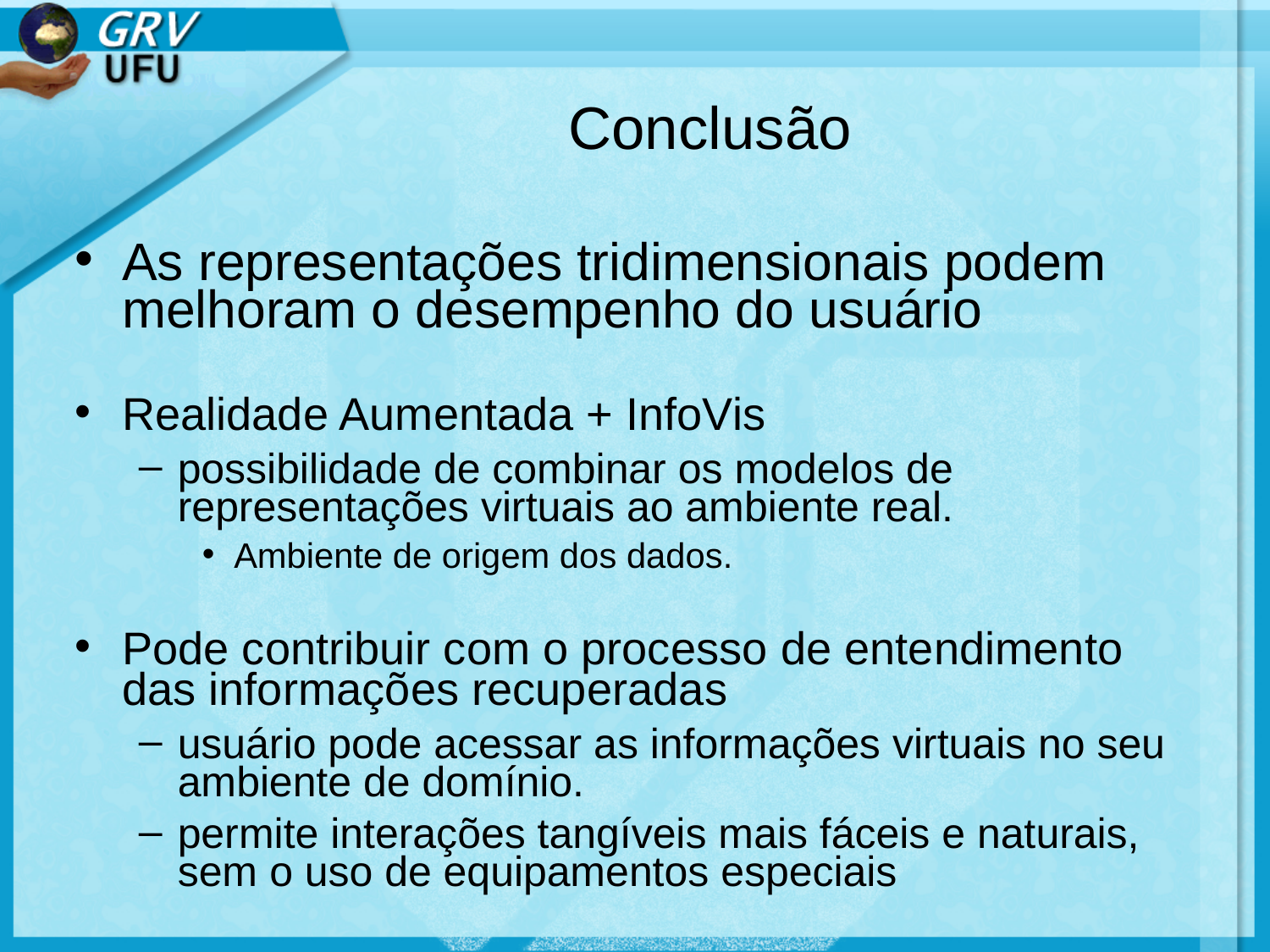

Conclusão
As representações tridimensionais podem melhoram o desempenho do usuário

Realidade Aumentada + InfoVis
possibilidade de combinar os modelos de representações virtuais ao ambiente real.
Ambiente de origem dos dados.

Pode contribuir com o processo de entendimento das informações recuperadas
usuário pode acessar as informações virtuais no seu ambiente de domínio.
permite interações tangíveis mais fáceis e naturais, sem o uso de equipamentos especiais